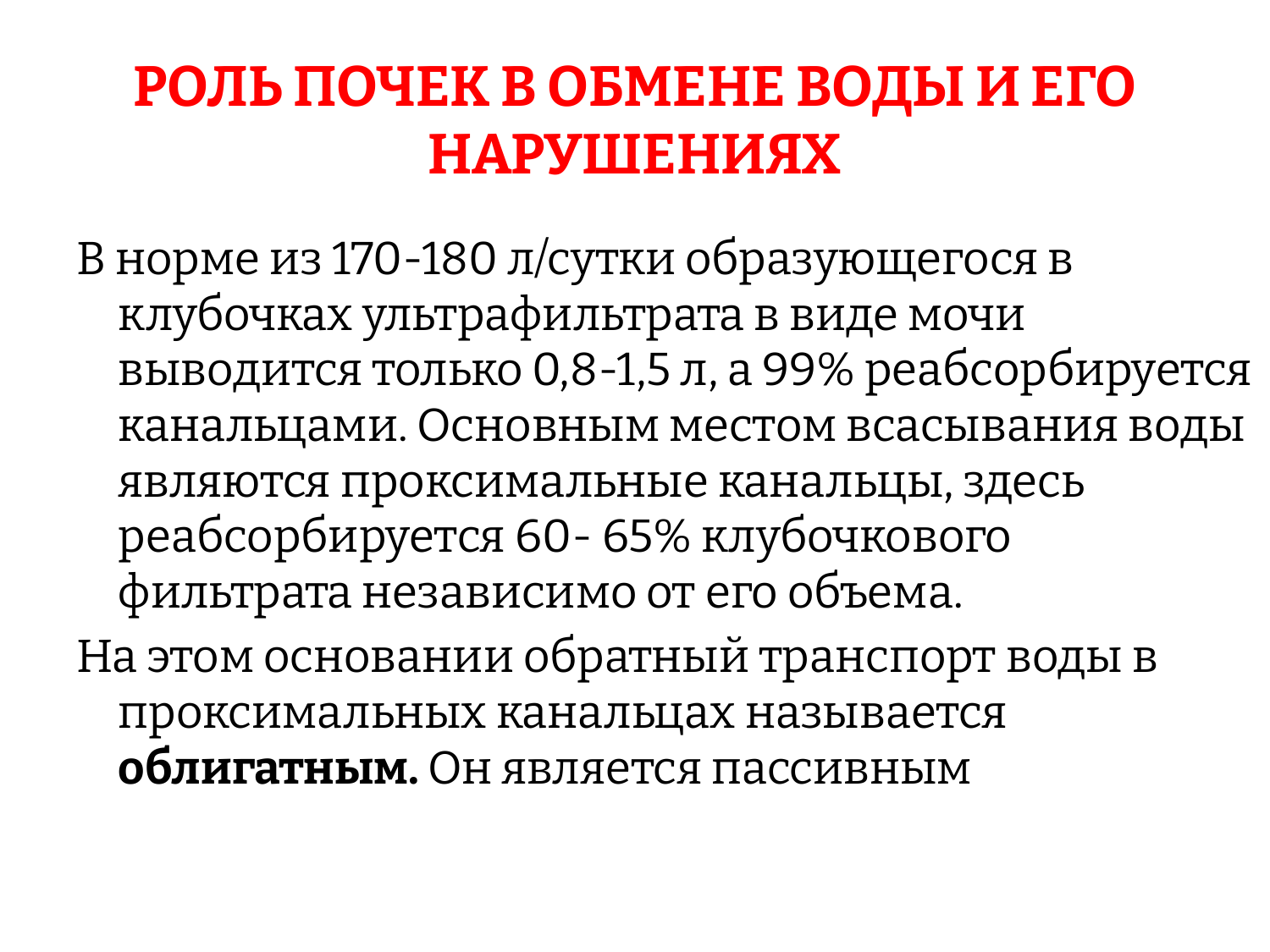

# РОЛЬ ПОЧЕК В ОБМЕНЕ ВОДЫ И ЕГО НАРУШЕНИЯХ
В норме из 170-180 л/сутки образующегося в клубочках ультрафильтрата в виде мочи выводится только 0,8-1,5 л, а 99% реабсорбируется канальцами. Основным местом всасывания воды являются проксимальные канальцы, здесь реабсорбируется 60- 65% клубочкового фильтрата независимо от его объема.
На этом основании обратный транспорт воды в проксимальных канальцах называется облигатным. Он является пассивным